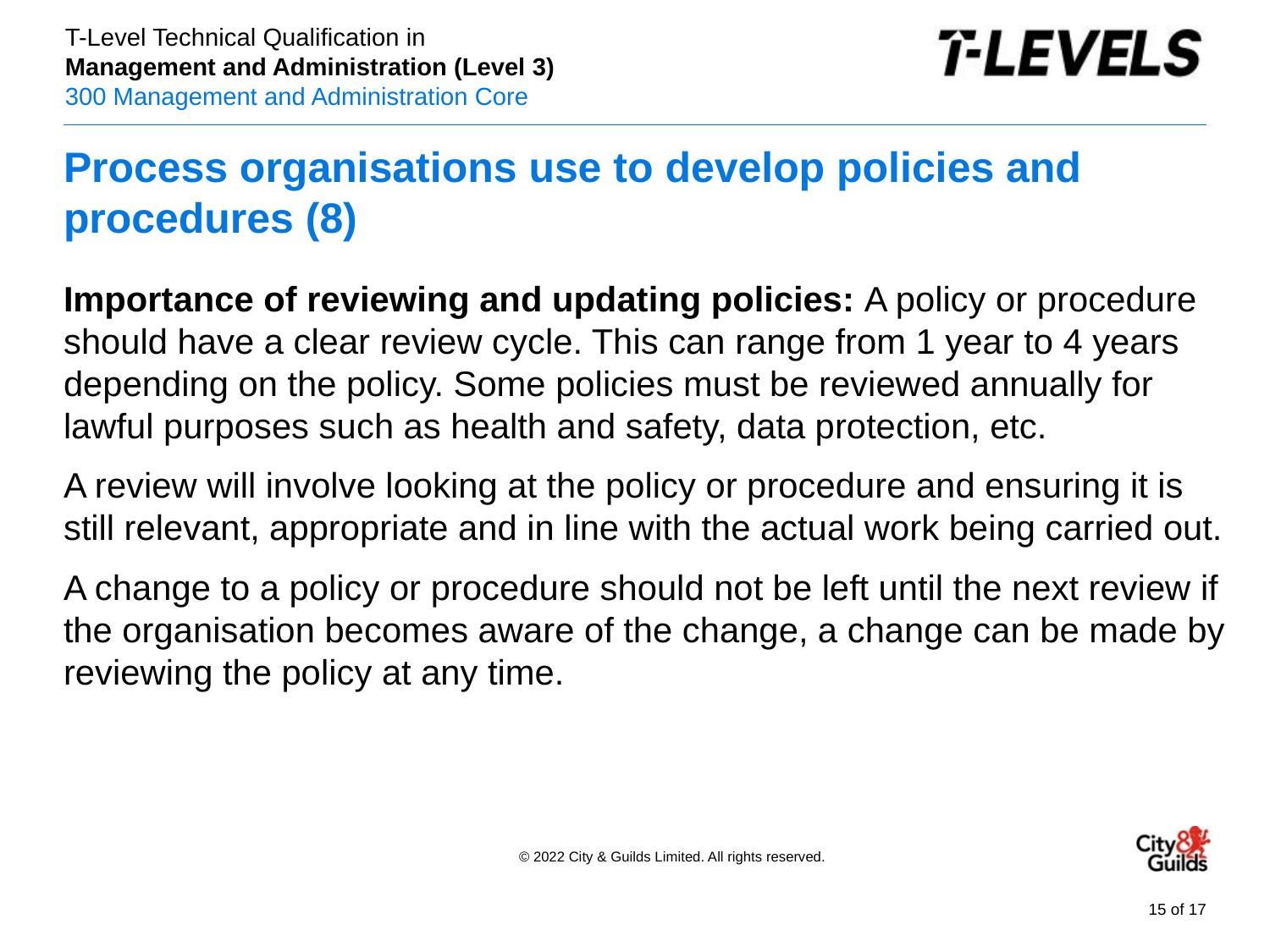

# Process organisations use to develop policies and procedures (8)
Importance of reviewing and updating policies: A policy or procedure should have a clear review cycle. This can range from 1 year to 4 years depending on the policy. Some policies must be reviewed annually for lawful purposes such as health and safety, data protection, etc.
A review will involve looking at the policy or procedure and ensuring it is still relevant, appropriate and in line with the actual work being carried out.
A change to a policy or procedure should not be left until the next review if the organisation becomes aware of the change, a change can be made by reviewing the policy at any time.